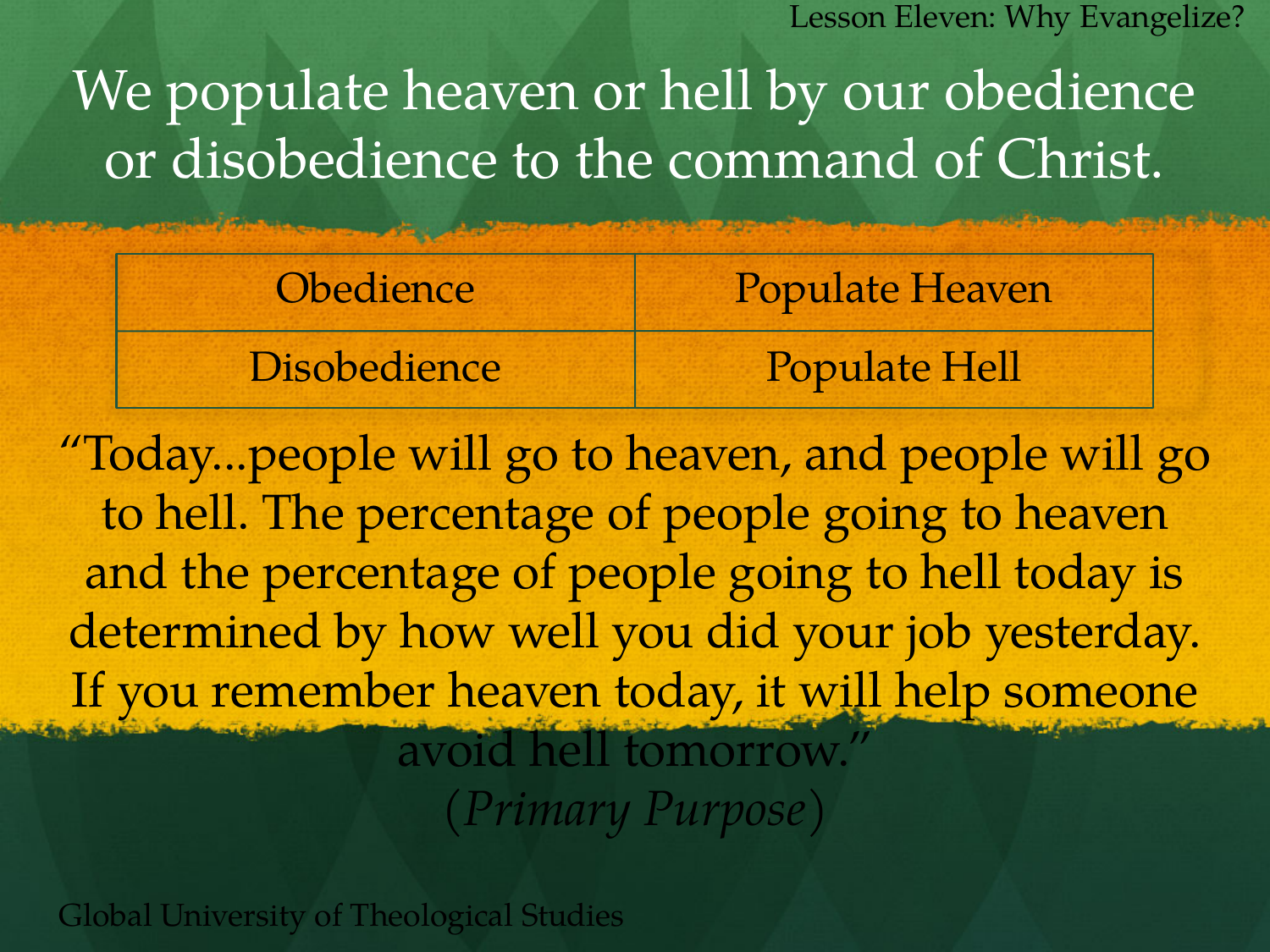

Lesson Eleven: Why Evangelize?

We populate heaven or hell by our obedience or disobedience to the command of Christ.

Obedience
Populate Heaven
Disobedience
Populate Hell
“Today...people will go to heaven, and people will go to hell. The percentage of people going to heaven and the percentage of people going to hell today is determined by how well you did your job yesterday. If you remember heaven today, it will help someone avoid hell tomorrow.”
(Primary Purpose)
Global University of Theological Studies